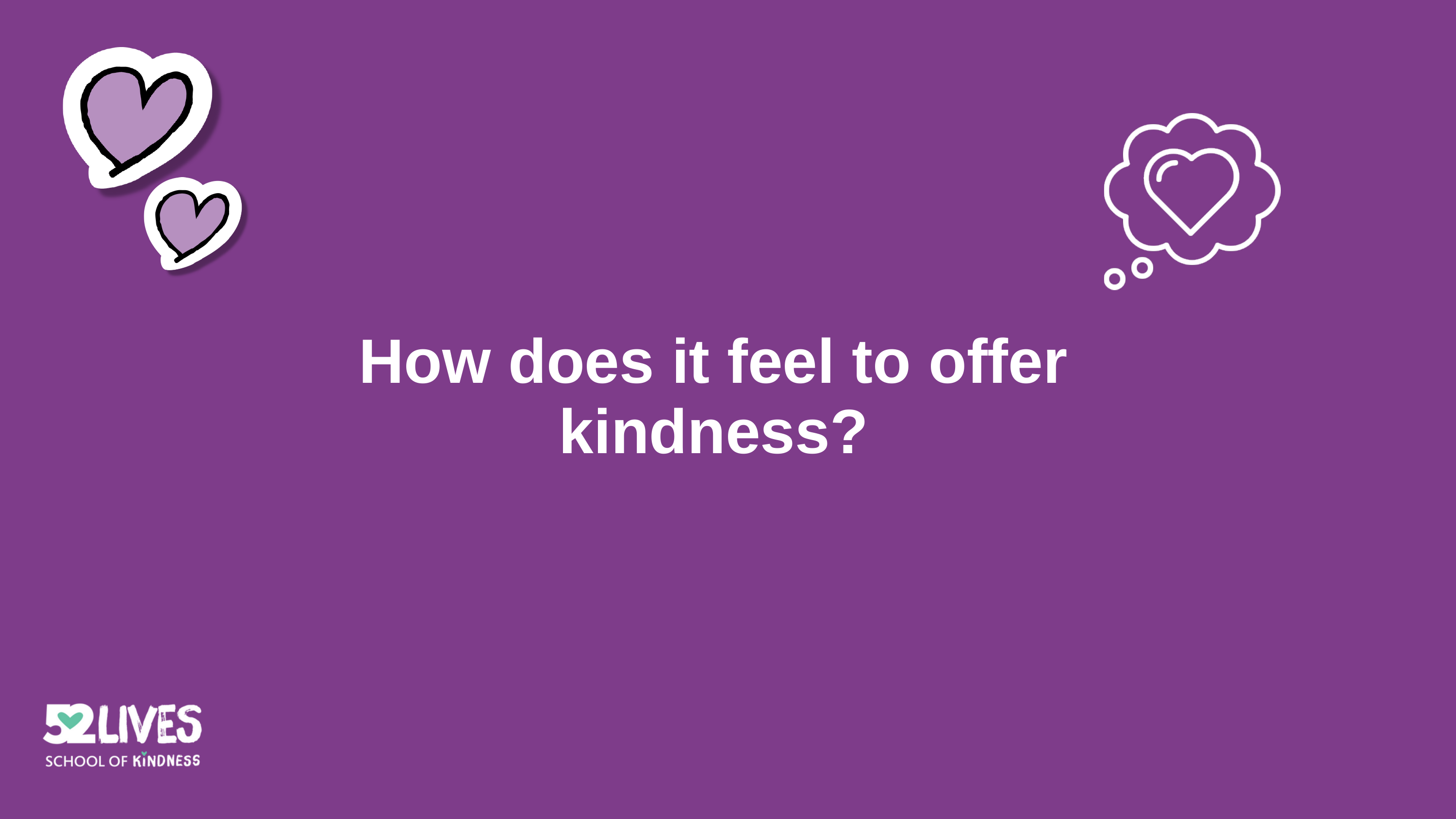

How does it feel to offer kindness?